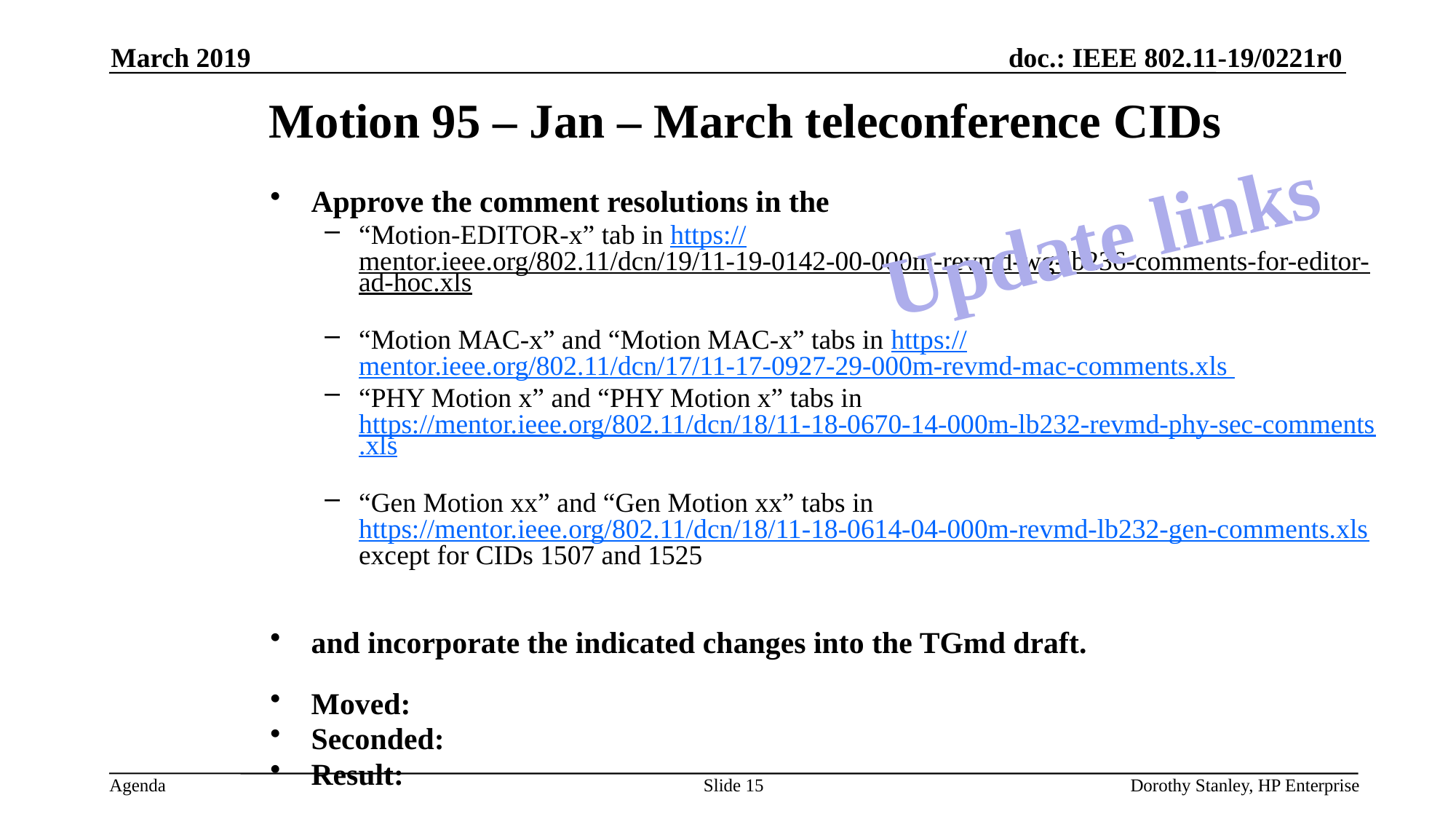

March 2019
Motion 95 – Jan – March teleconference CIDs
Update links
Approve the comment resolutions in the
“Motion-EDITOR-x” tab in https://mentor.ieee.org/802.11/dcn/19/11-19-0142-00-000m-revmd-wg-lb236-comments-for-editor-ad-hoc.xls
“Motion MAC-x” and “Motion MAC-x” tabs in https://mentor.ieee.org/802.11/dcn/17/11-17-0927-29-000m-revmd-mac-comments.xls
“PHY Motion x” and “PHY Motion x” tabs in https://mentor.ieee.org/802.11/dcn/18/11-18-0670-14-000m-lb232-revmd-phy-sec-comments.xls
“Gen Motion xx” and “Gen Motion xx” tabs in https://mentor.ieee.org/802.11/dcn/18/11-18-0614-04-000m-revmd-lb232-gen-comments.xls except for CIDs 1507 and 1525

and incorporate the indicated changes into the TGmd draft.
Moved:
Seconded:
Result:

Slide 15
Dorothy Stanley, HP Enterprise